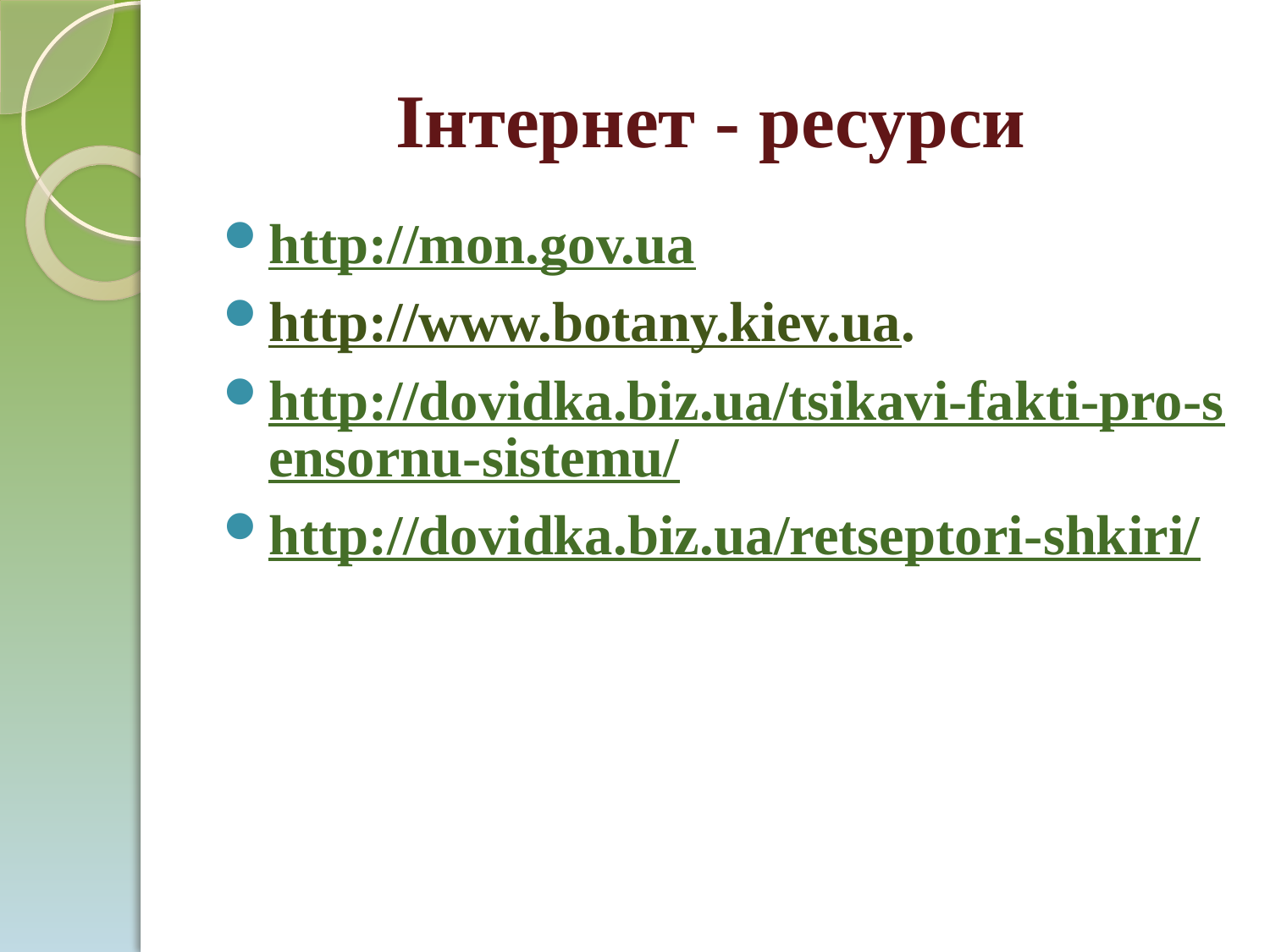

# Інтернет - ресурси
http://mon.gov.ua
http://www.botany.kiev.ua.
http://dovidka.biz.ua/tsikavi-fakti-pro-sensornu-sistemu/
http://dovidka.biz.ua/retseptori-shkiri/